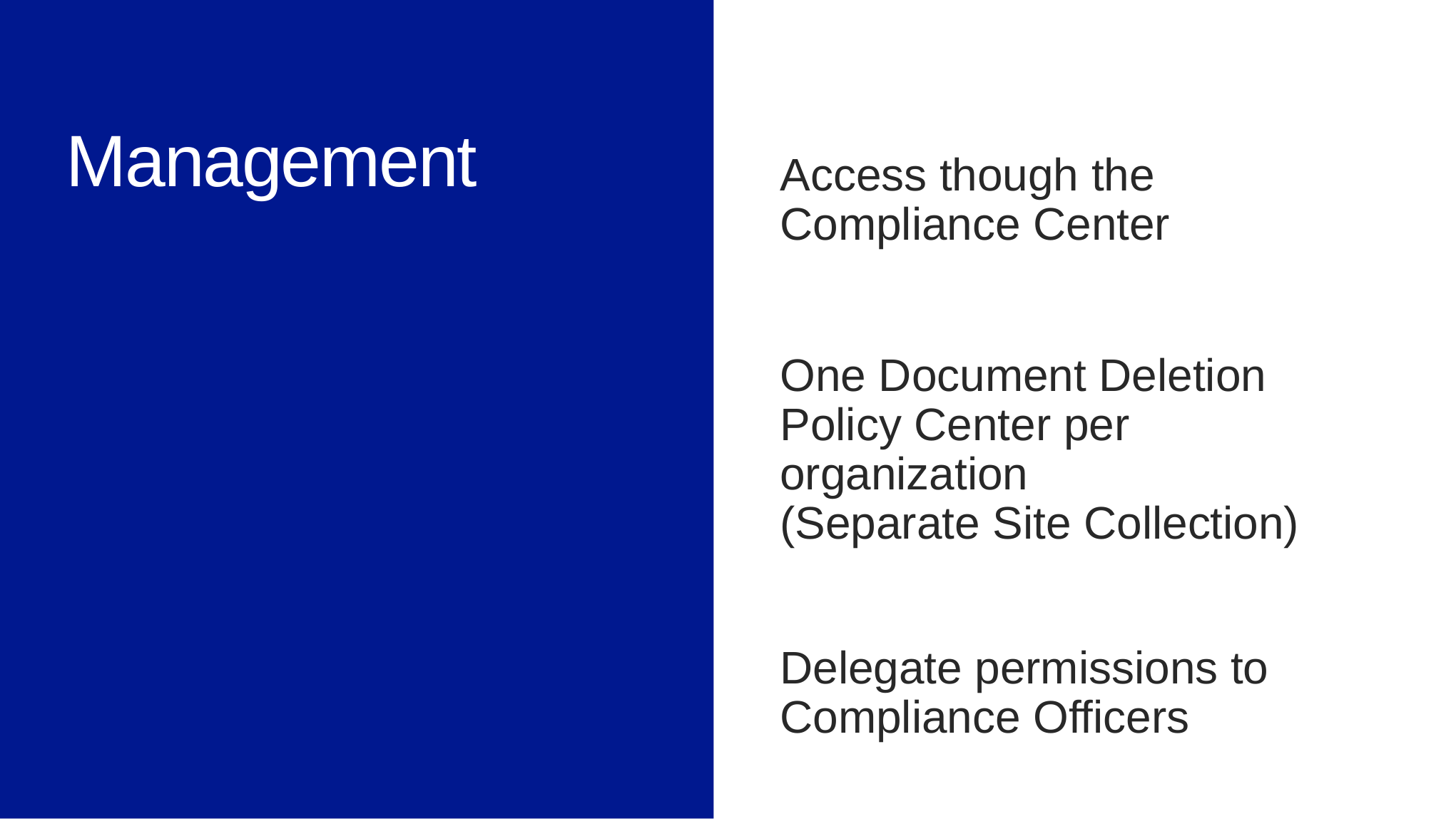

Access though the Compliance Center

One Document Deletion Policy Center per organization
(Separate Site Collection)

Delegate permissions to Compliance Officers

Management